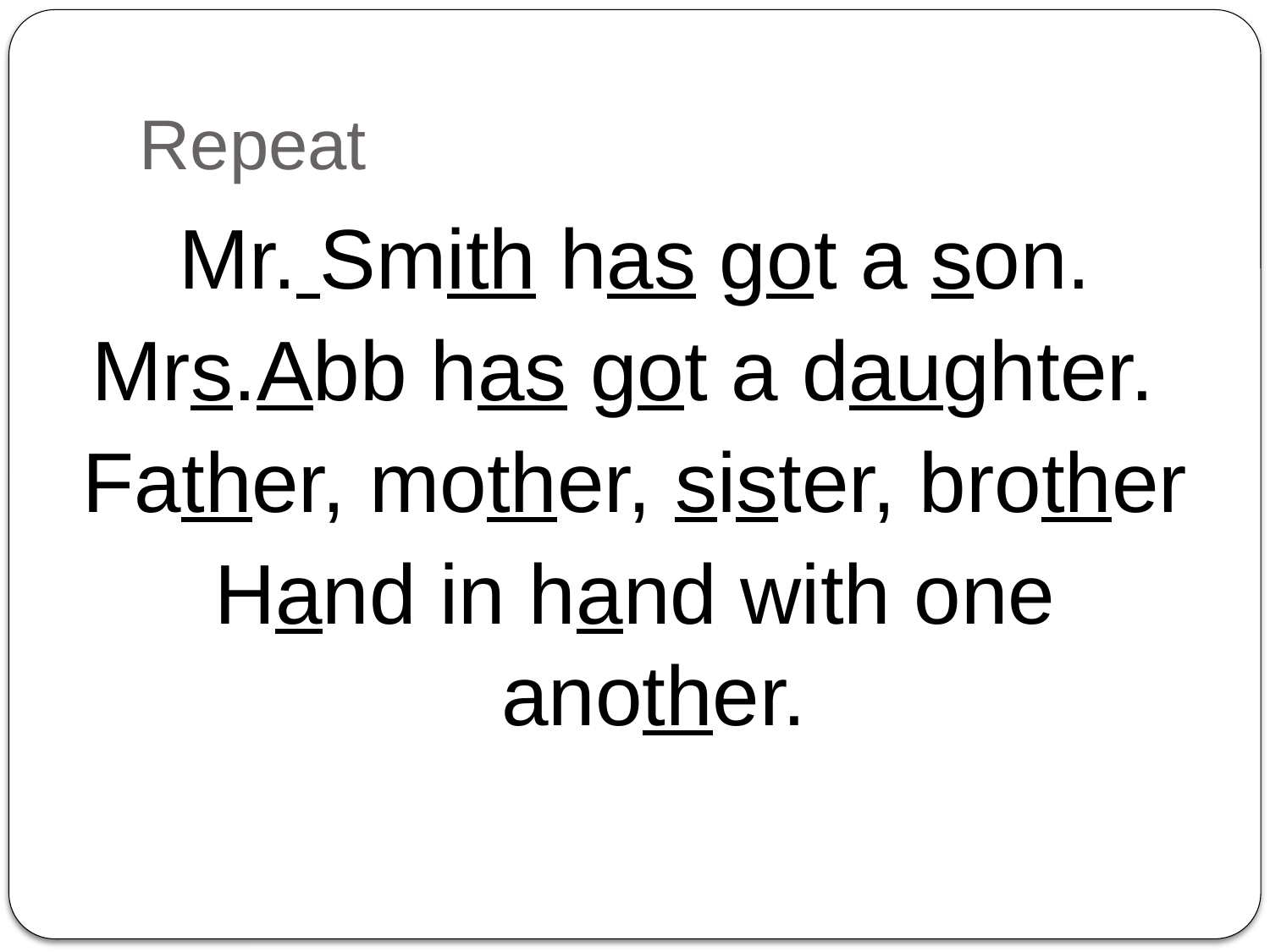

# Repeat
Mr. Smith has got a son.
Mrs.Abb has got a daughter.
Father, mother, sister, brother
Hand in hand with one another.